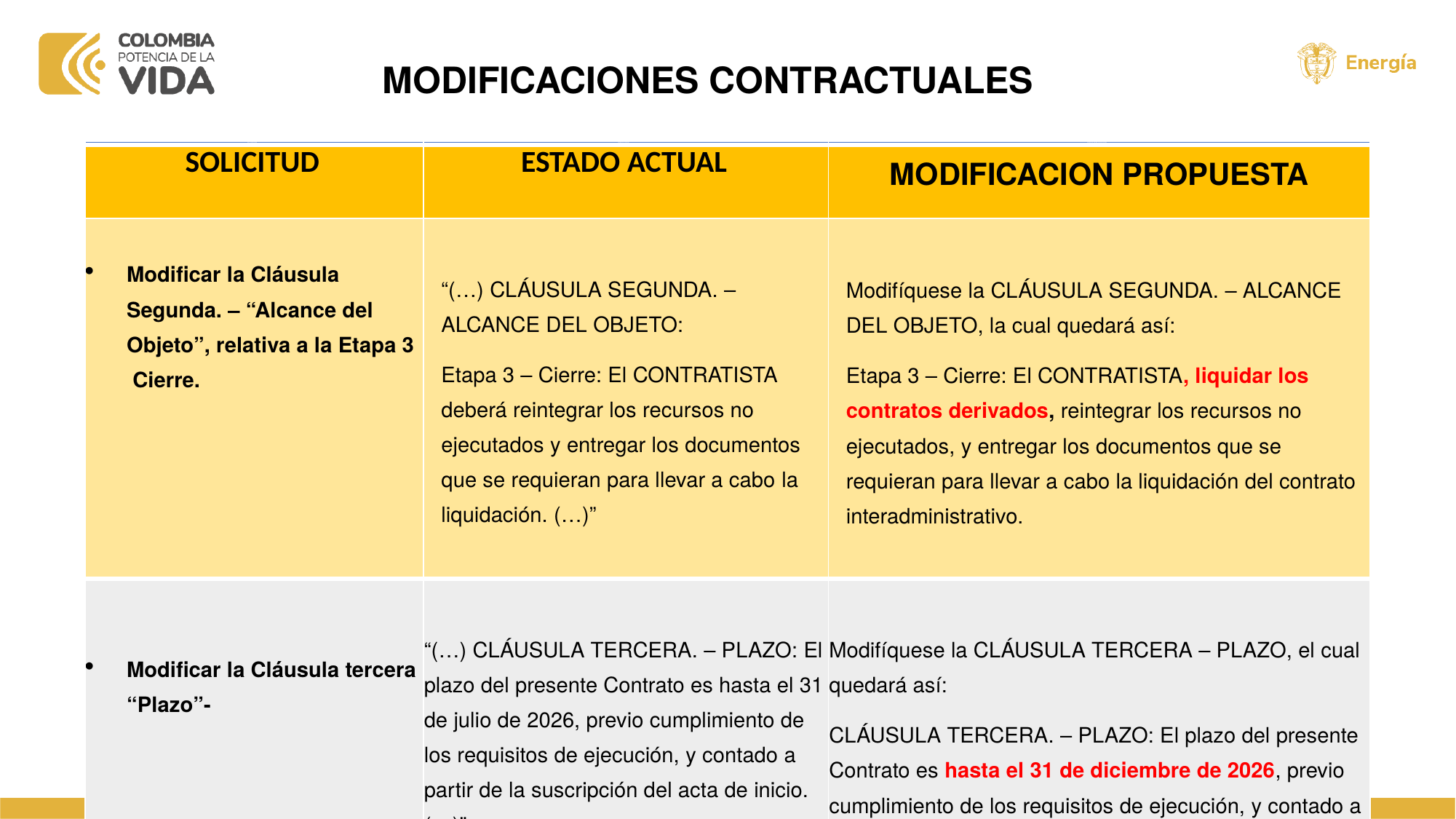

# MODIFICACIONES CONTRACTUALES
| SOLICITUDES | ESTADO ACTUAL | MODIFICACIÓN PROPUESTA |
| --- | --- | --- |
| SOLICITUD | ESTADO ACTUAL | MODIFICACION PROPUESTA |
| Modificar la Cláusula Segunda. – “Alcance del Objeto”, relativa a la Etapa 3 Cierre. | “(…) CLÁUSULA SEGUNDA. – ALCANCE DEL OBJETO: Etapa 3 – Cierre: El CONTRATISTA deberá reintegrar los recursos no ejecutados y entregar los documentos que se requieran para llevar a cabo la liquidación. (…)” | Modifíquese la CLÁUSULA SEGUNDA. – ALCANCE DEL OBJETO, la cual quedará así: Etapa 3 – Cierre: El CONTRATISTA, liquidar los contratos derivados, reintegrar los recursos no ejecutados, y entregar los documentos que se requieran para llevar a cabo la liquidación del contrato interadministrativo. |
| Modificar la Cláusula tercera “Plazo”- | “(…) CLÁUSULA TERCERA. – PLAZO: El plazo del presente Contrato es hasta el 31 de julio de 2026, previo cumplimiento de los requisitos de ejecución, y contado a partir de la suscripción del acta de inicio. (…)” | Modifíquese la CLÁUSULA TERCERA – PLAZO, el cual quedará así: CLÁUSULA TERCERA. – PLAZO: El plazo del presente Contrato es hasta el 31 de diciembre de 2026, previo cumplimiento de los requisitos de ejecución, y contado a partir de la suscripción del acta de inicio. |